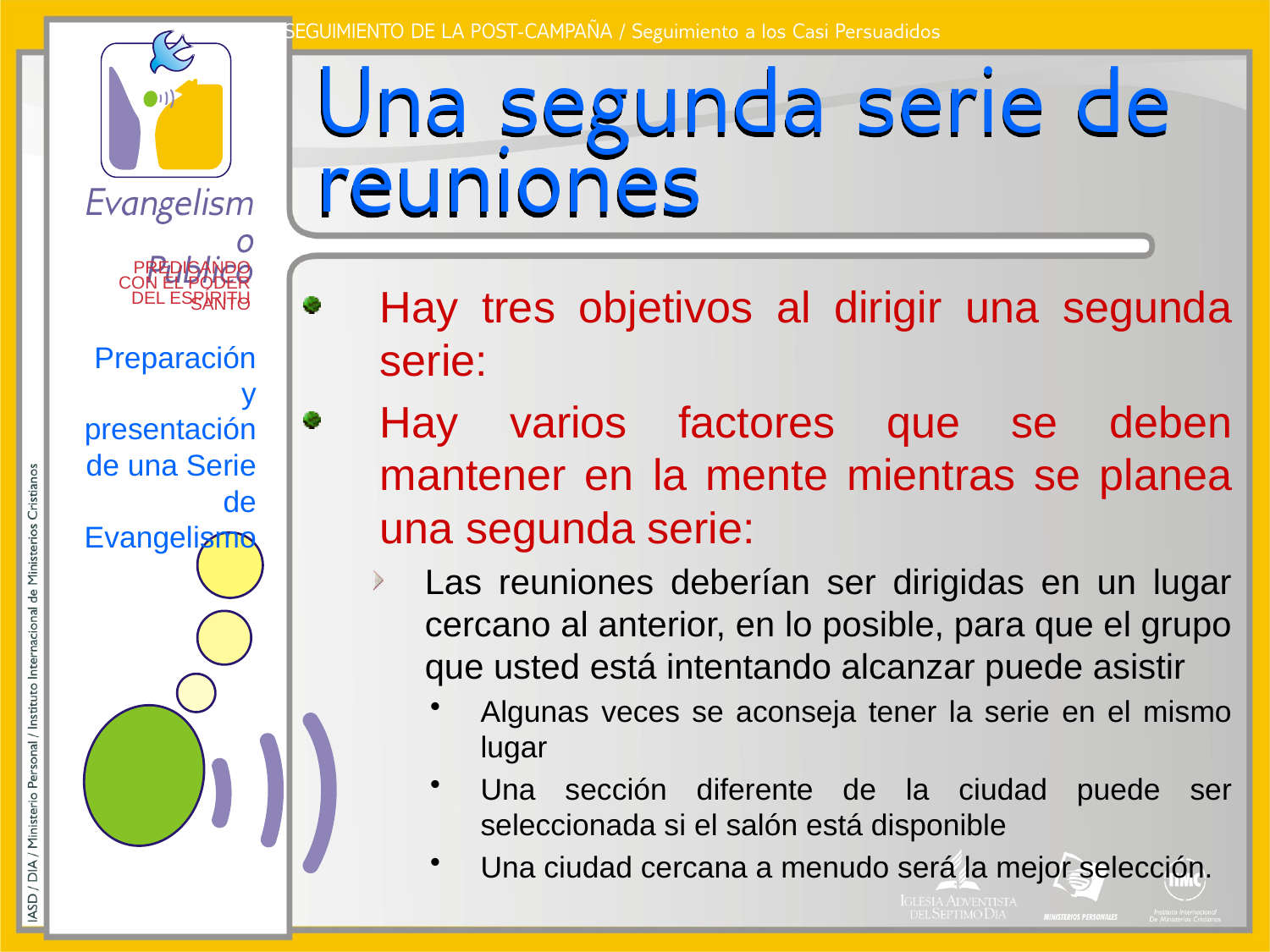

SEGUIMIENTO DE LA POST-CAMPAÑA / Seguimiento a los Casi Persuadidos
# Una segunda serie de reuniones
Hay tres objetivos al dirigir una segunda serie:
Hay varios factores que se deben mantener en la mente mientras se planea una segunda serie:
Las reuniones deberían ser dirigidas en un lugar cercano al anterior, en lo posible, para que el grupo que usted está intentando alcanzar puede asistir
Algunas veces se aconseja tener la serie en el mismo lugar
Una sección diferente de la ciudad puede ser seleccionada si el salón está disponible
Una ciudad cercana a menudo será la mejor selección.